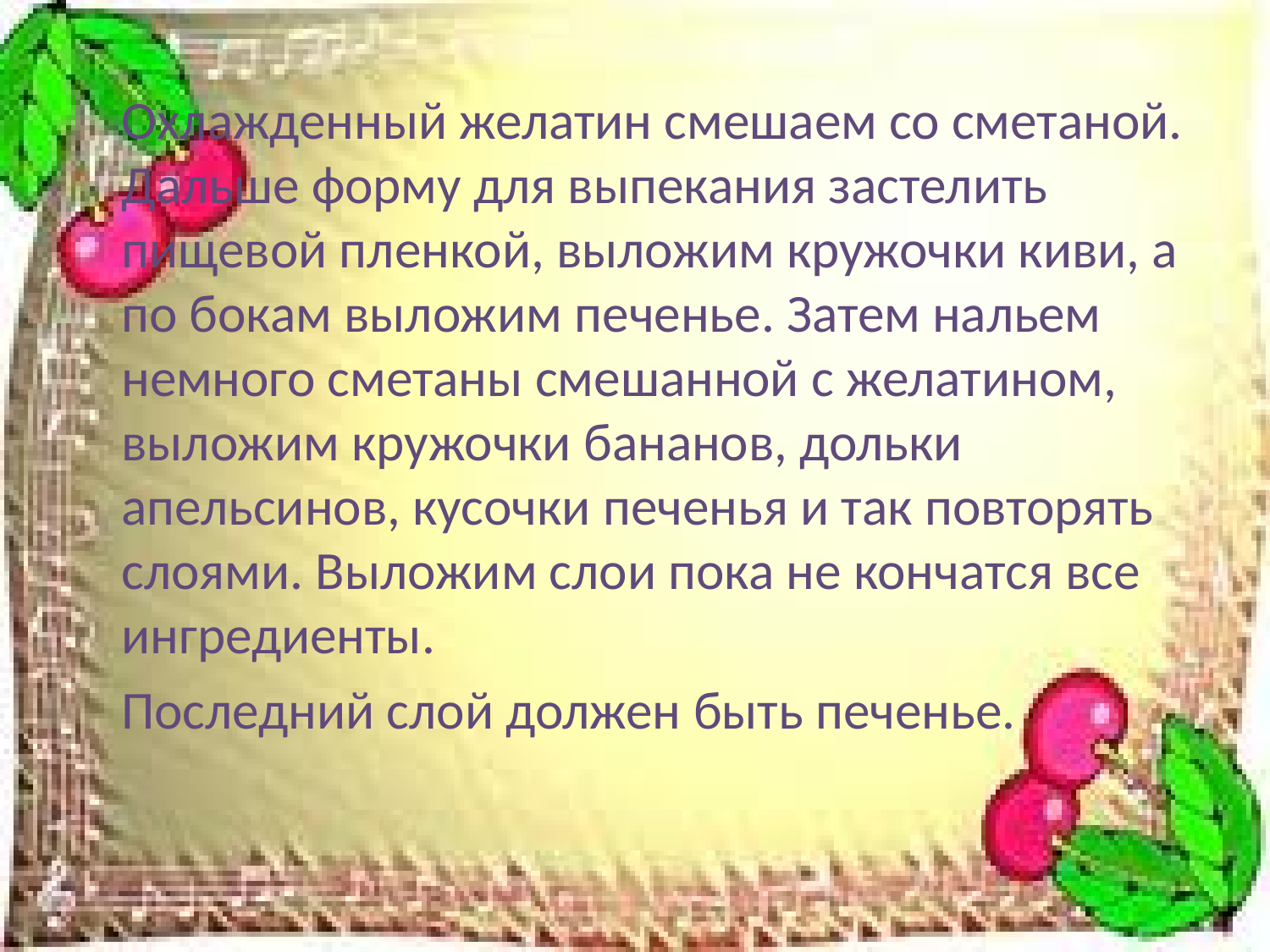

Охлажденный желатин смешаем со сметаной. Дальше форму для выпекания застелить пищевой пленкой, выложим кружочки киви, а по бокам выложим печенье. Затем нальем немного сметаны смешанной с желатином, выложим кружочки бананов, дольки апельсинов, кусочки печенья и так повторять слоями. Выложим слои пока не кончатся все ингредиенты.
		Последний слой должен быть печенье.